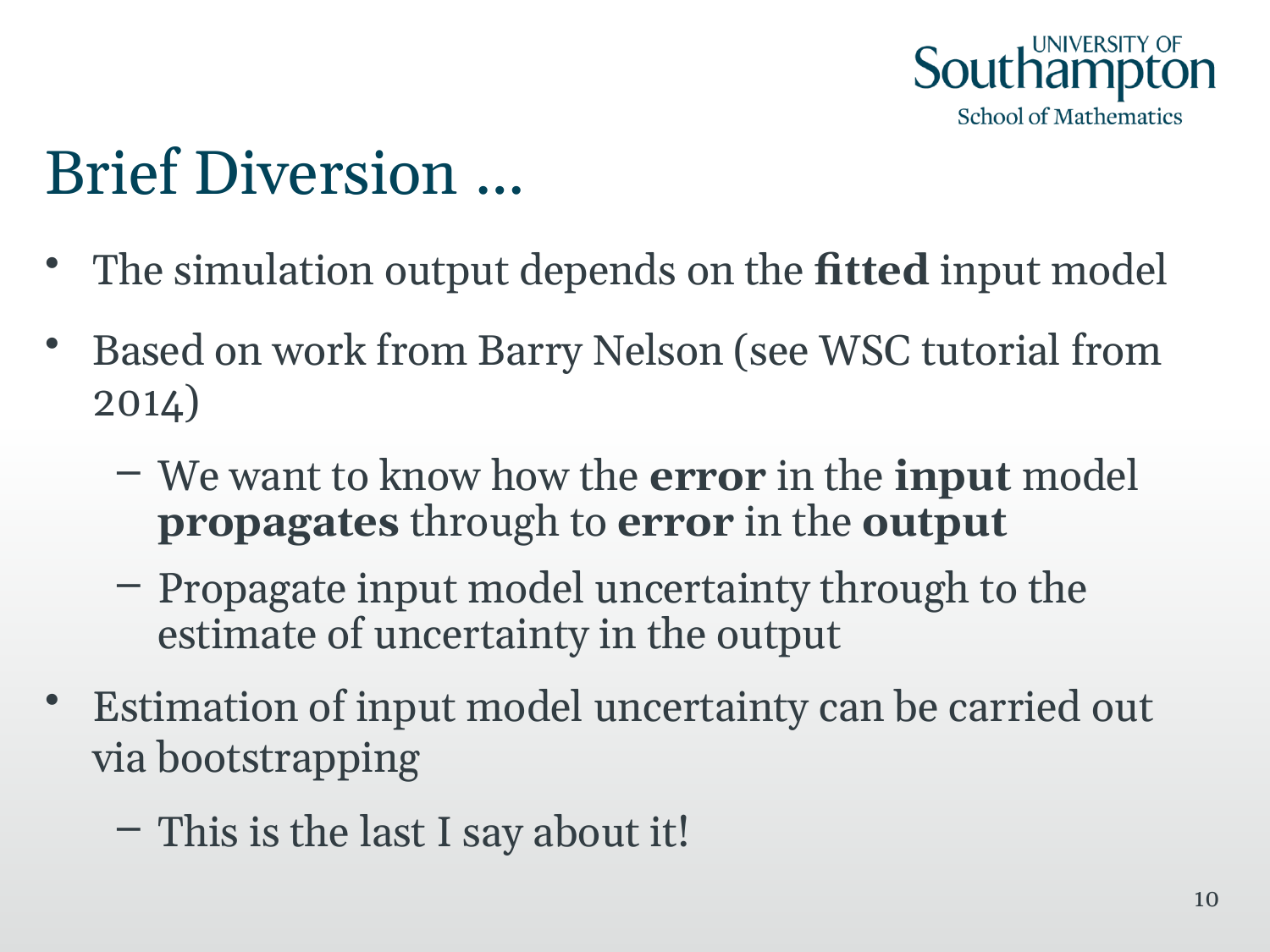

# Brief Diversion …
The simulation output depends on the fitted input model
Based on work from Barry Nelson (see WSC tutorial from 2014)
We want to know how the error in the input model propagates through to error in the output
Propagate input model uncertainty through to the estimate of uncertainty in the output
Estimation of input model uncertainty can be carried out via bootstrapping
This is the last I say about it!
10